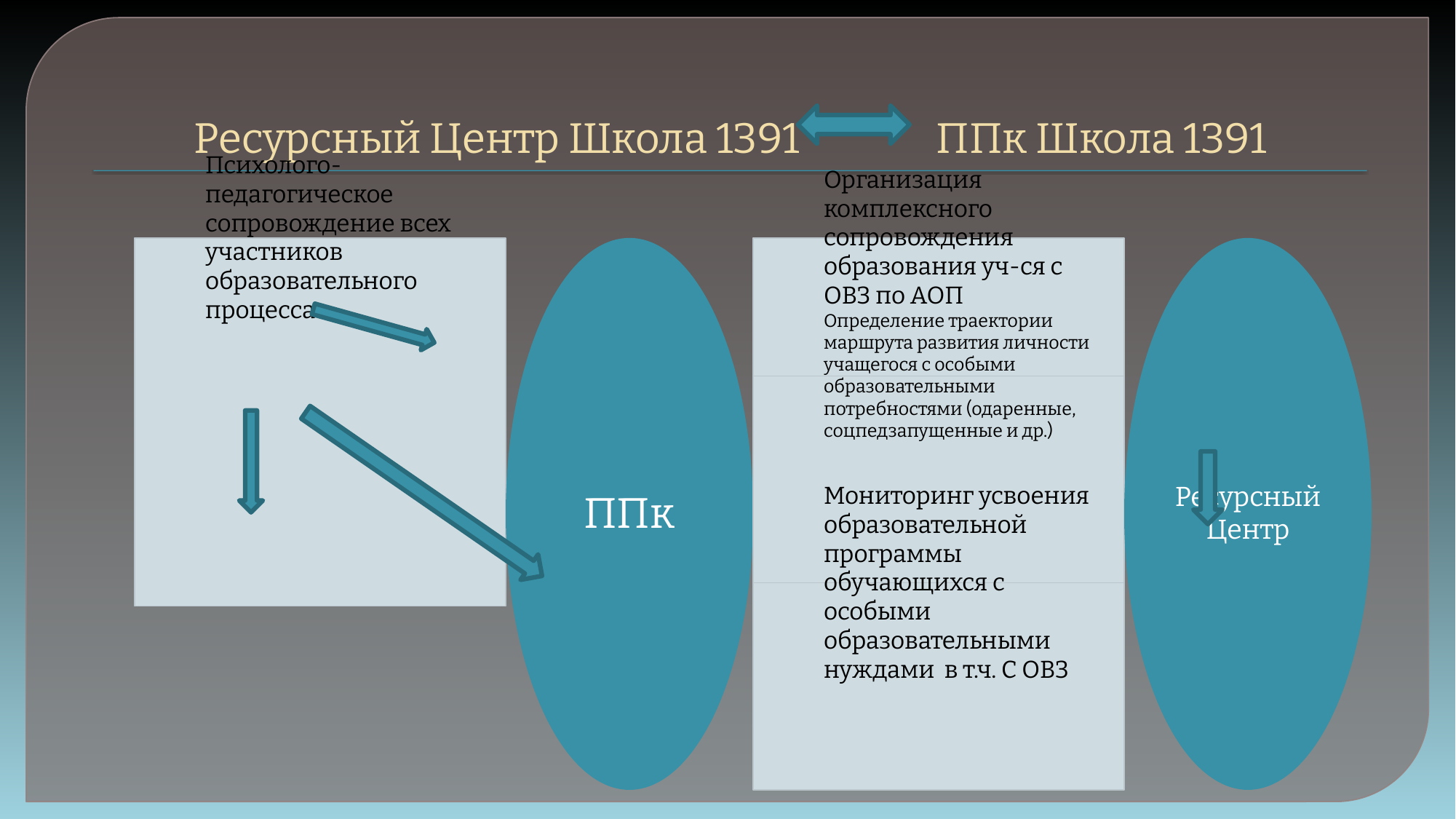

# Ресурсный Центр Школа 1391                ППк Школа 1391

ППк
Психолого-педагогическое сопровождение всех участников образовательного процесса
Ресурсный Центр
Организация комплексного  сопровождения образования уч-ся с ОВЗ по АОП
Определение траектории маршрута развития личности учащегося с особыми образовательными потребностями (одаренные, соцпедзапущенные и др.)
Мониторинг усвоения образовательной программы обучающихся с особыми образовательными  нуждами  в т.ч. С ОВЗ